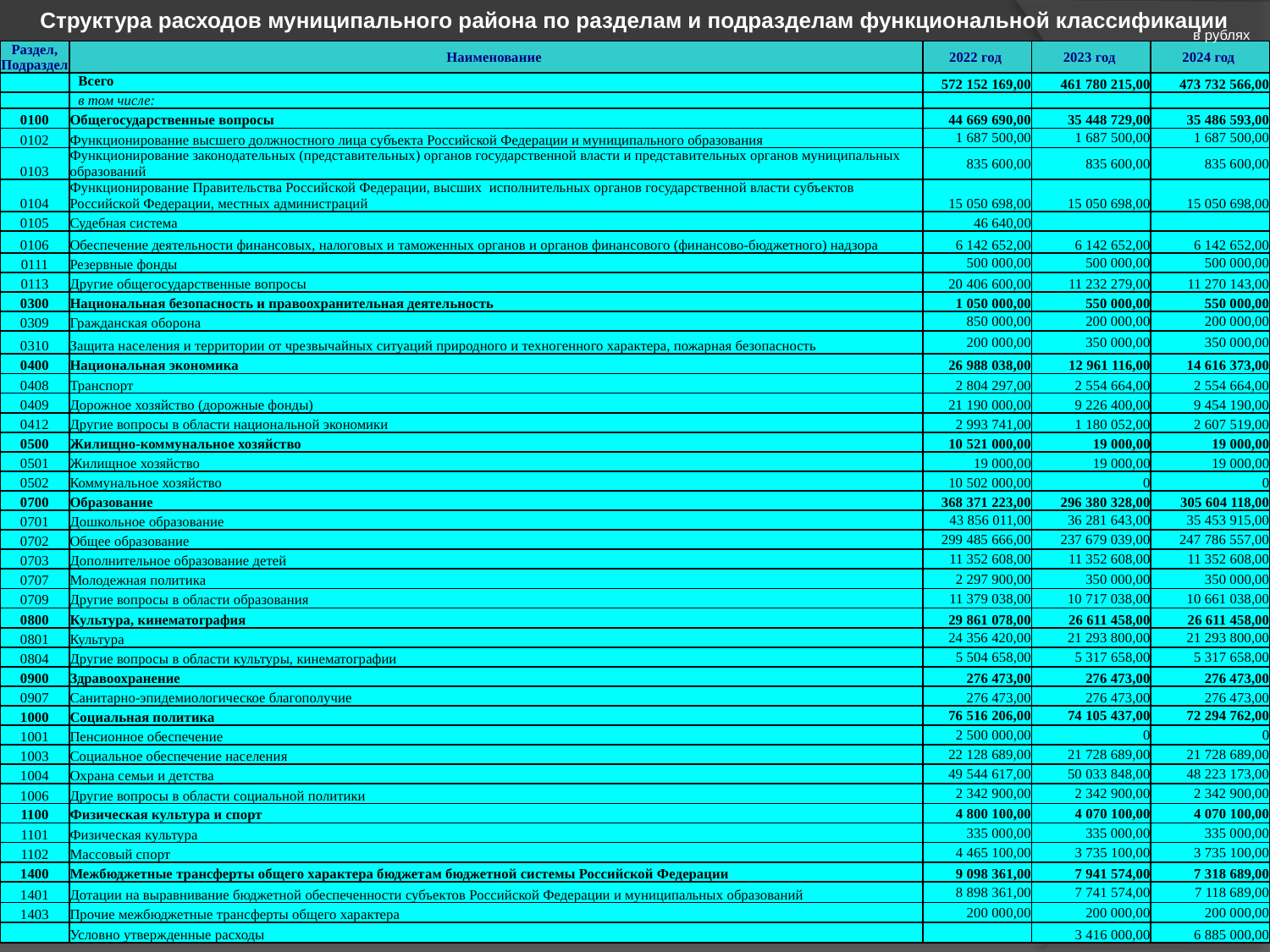

Структура расходов муниципального района по разделам и подразделам функциональной классификации
в рублях
| Раздел, Подраздел | Наименование | 2022 год | 2023 год | 2024 год |
| --- | --- | --- | --- | --- |
|  | Всего | 572 152 169,00 | 461 780 215,00 | 473 732 566,00 |
|  | в том числе: |  |  |  |
| 0100 | Общегосударственные вопросы | 44 669 690,00 | 35 448 729,00 | 35 486 593,00 |
| 0102 | Функционирование высшего должностного лица субъекта Российской Федерации и муниципального образования | 1 687 500,00 | 1 687 500,00 | 1 687 500,00 |
| 0103 | Функционирование законодательных (представительных) органов государственной власти и представительных органов муниципальных образований | 835 600,00 | 835 600,00 | 835 600,00 |
| 0104 | Функционирование Правительства Российской Федерации, высших исполнительных органов государственной власти субъектов Российской Федерации, местных администраций | 15 050 698,00 | 15 050 698,00 | 15 050 698,00 |
| 0105 | Судебная система | 46 640,00 |  |  |
| 0106 | Обеспечение деятельности финансовых, налоговых и таможенных органов и органов финансового (финансово-бюджетного) надзора | 6 142 652,00 | 6 142 652,00 | 6 142 652,00 |
| 0111 | Резервные фонды | 500 000,00 | 500 000,00 | 500 000,00 |
| 0113 | Другие общегосударственные вопросы | 20 406 600,00 | 11 232 279,00 | 11 270 143,00 |
| 0300 | Национальная безопасность и правоохранительная деятельность | 1 050 000,00 | 550 000,00 | 550 000,00 |
| 0309 | Гражданская оборона | 850 000,00 | 200 000,00 | 200 000,00 |
| 0310 | Защита населения и территории от чрезвычайных ситуаций природного и техногенного характера, пожарная безопасность | 200 000,00 | 350 000,00 | 350 000,00 |
| 0400 | Национальная экономика | 26 988 038,00 | 12 961 116,00 | 14 616 373,00 |
| 0408 | Транспорт | 2 804 297,00 | 2 554 664,00 | 2 554 664,00 |
| 0409 | Дорожное хозяйство (дорожные фонды) | 21 190 000,00 | 9 226 400,00 | 9 454 190,00 |
| 0412 | Другие вопросы в области национальной экономики | 2 993 741,00 | 1 180 052,00 | 2 607 519,00 |
| 0500 | Жилищно-коммунальное хозяйство | 10 521 000,00 | 19 000,00 | 19 000,00 |
| 0501 | Жилищное хозяйство | 19 000,00 | 19 000,00 | 19 000,00 |
| 0502 | Коммунальное хозяйство | 10 502 000,00 | 0 | 0 |
| 0700 | Образование | 368 371 223,00 | 296 380 328,00 | 305 604 118,00 |
| 0701 | Дошкольное образование | 43 856 011,00 | 36 281 643,00 | 35 453 915,00 |
| 0702 | Общее образование | 299 485 666,00 | 237 679 039,00 | 247 786 557,00 |
| 0703 | Дополнительное образование детей | 11 352 608,00 | 11 352 608,00 | 11 352 608,00 |
| 0707 | Молодежная политика | 2 297 900,00 | 350 000,00 | 350 000,00 |
| 0709 | Другие вопросы в области образования | 11 379 038,00 | 10 717 038,00 | 10 661 038,00 |
| 0800 | Культура, кинематография | 29 861 078,00 | 26 611 458,00 | 26 611 458,00 |
| 0801 | Культура | 24 356 420,00 | 21 293 800,00 | 21 293 800,00 |
| 0804 | Другие вопросы в области культуры, кинематографии | 5 504 658,00 | 5 317 658,00 | 5 317 658,00 |
| 0900 | Здравоохранение | 276 473,00 | 276 473,00 | 276 473,00 |
| 0907 | Санитарно-эпидемиологическое благополучие | 276 473,00 | 276 473,00 | 276 473,00 |
| 1000 | Социальная политика | 76 516 206,00 | 74 105 437,00 | 72 294 762,00 |
| 1001 | Пенсионное обеспечение | 2 500 000,00 | 0 | 0 |
| 1003 | Социальное обеспечение населения | 22 128 689,00 | 21 728 689,00 | 21 728 689,00 |
| 1004 | Охрана семьи и детства | 49 544 617,00 | 50 033 848,00 | 48 223 173,00 |
| 1006 | Другие вопросы в области социальной политики | 2 342 900,00 | 2 342 900,00 | 2 342 900,00 |
| 1100 | Физическая культура и спорт | 4 800 100,00 | 4 070 100,00 | 4 070 100,00 |
| 1101 | Физическая культура | 335 000,00 | 335 000,00 | 335 000,00 |
| 1102 | Массовый спорт | 4 465 100,00 | 3 735 100,00 | 3 735 100,00 |
| 1400 | Межбюджетные трансферты общего характера бюджетам бюджетной системы Российской Федерации | 9 098 361,00 | 7 941 574,00 | 7 318 689,00 |
| 1401 | Дотации на выравнивание бюджетной обеспеченности субъектов Российской Федерации и муниципальных образований | 8 898 361,00 | 7 741 574,00 | 7 118 689,00 |
| 1403 | Прочие межбюджетные трансферты общего характера | 200 000,00 | 200 000,00 | 200 000,00 |
|  | Условно утвержденные расходы |  | 3 416 000,00 | 6 885 000,00 |